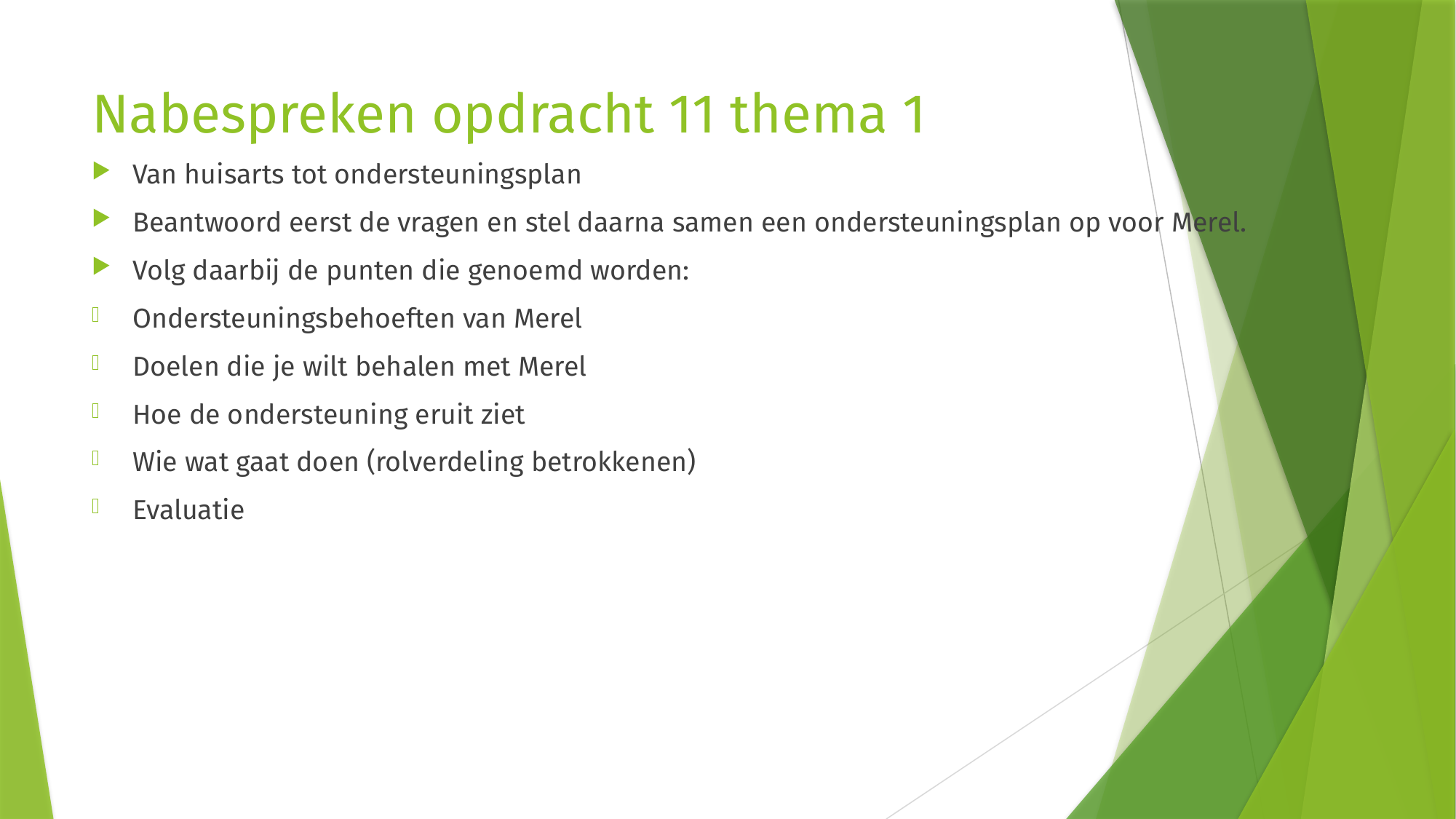

# Nabespreken opdracht 11 thema 1
Van huisarts tot ondersteuningsplan
Beantwoord eerst de vragen en stel daarna samen een ondersteuningsplan op voor Merel.
Volg daarbij de punten die genoemd worden:
Ondersteuningsbehoeften van Merel
Doelen die je wilt behalen met Merel
Hoe de ondersteuning eruit ziet
Wie wat gaat doen (rolverdeling betrokkenen)
Evaluatie